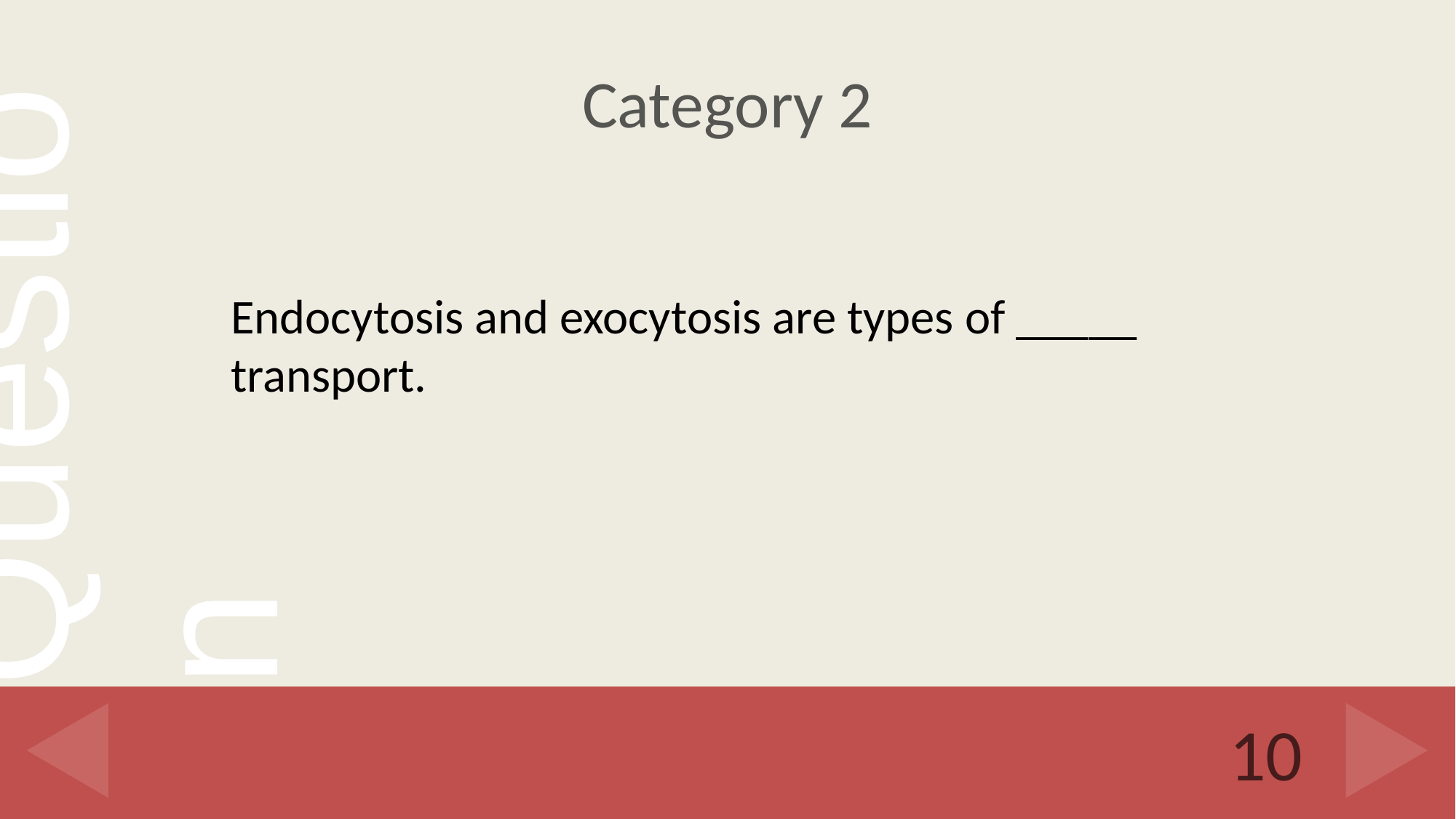

# Category 2
Endocytosis and exocytosis are types of _____ transport.
10